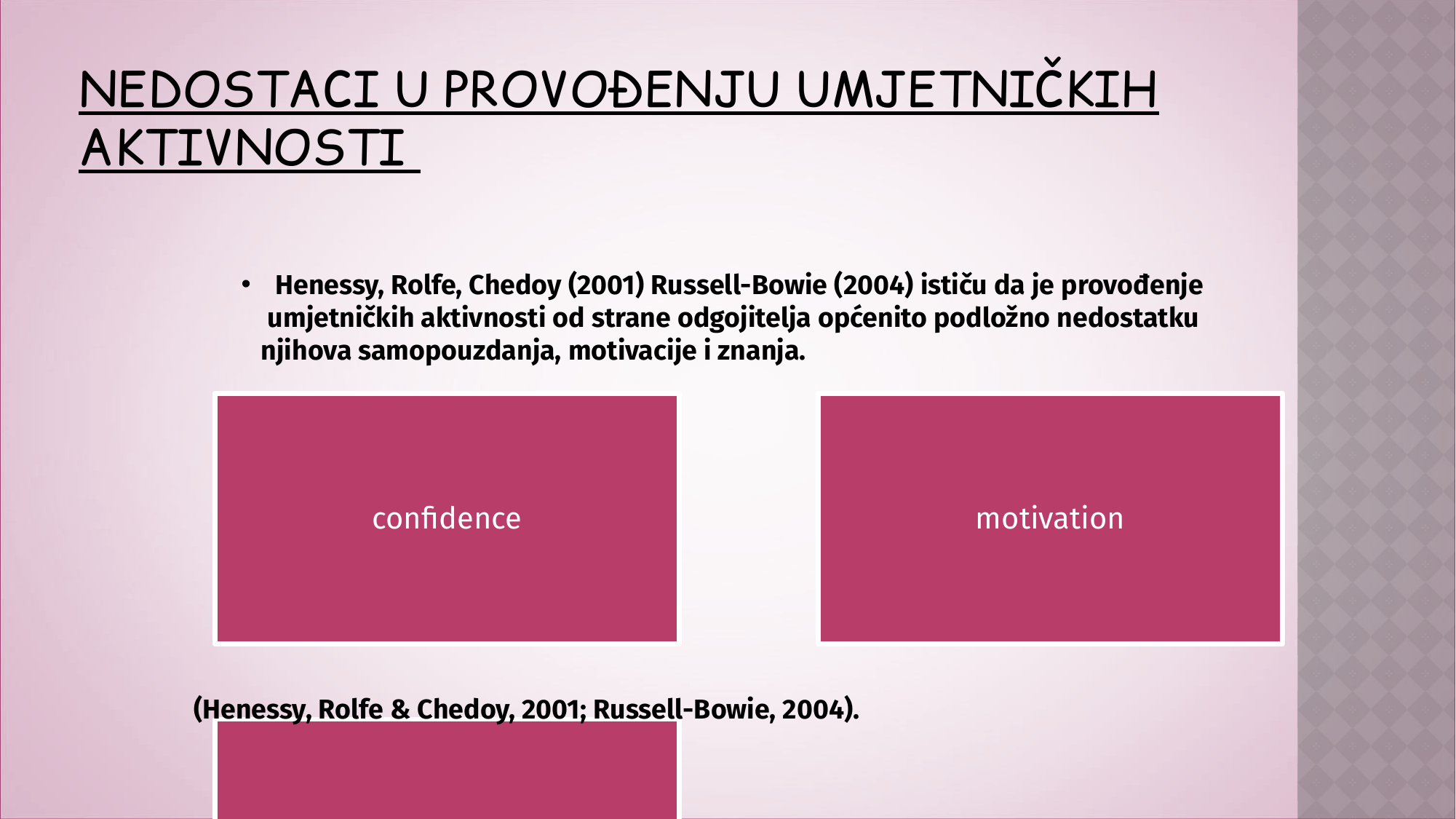

# nedostaci u provođenju umjetničkih aktivnosti
Henessy, Rolfe, Chedoy (2001) Russell-Bowie (2004) ističu da je provođenje
    umjetničkih aktivnosti od strane odgojitelja općenito podložno nedostatku
   njihova samopouzdanja, motivacije i znanja.
confidence
motivation
(Henessy, Rolfe & Chedoy, 2001; Russell-Bowie, 2004).